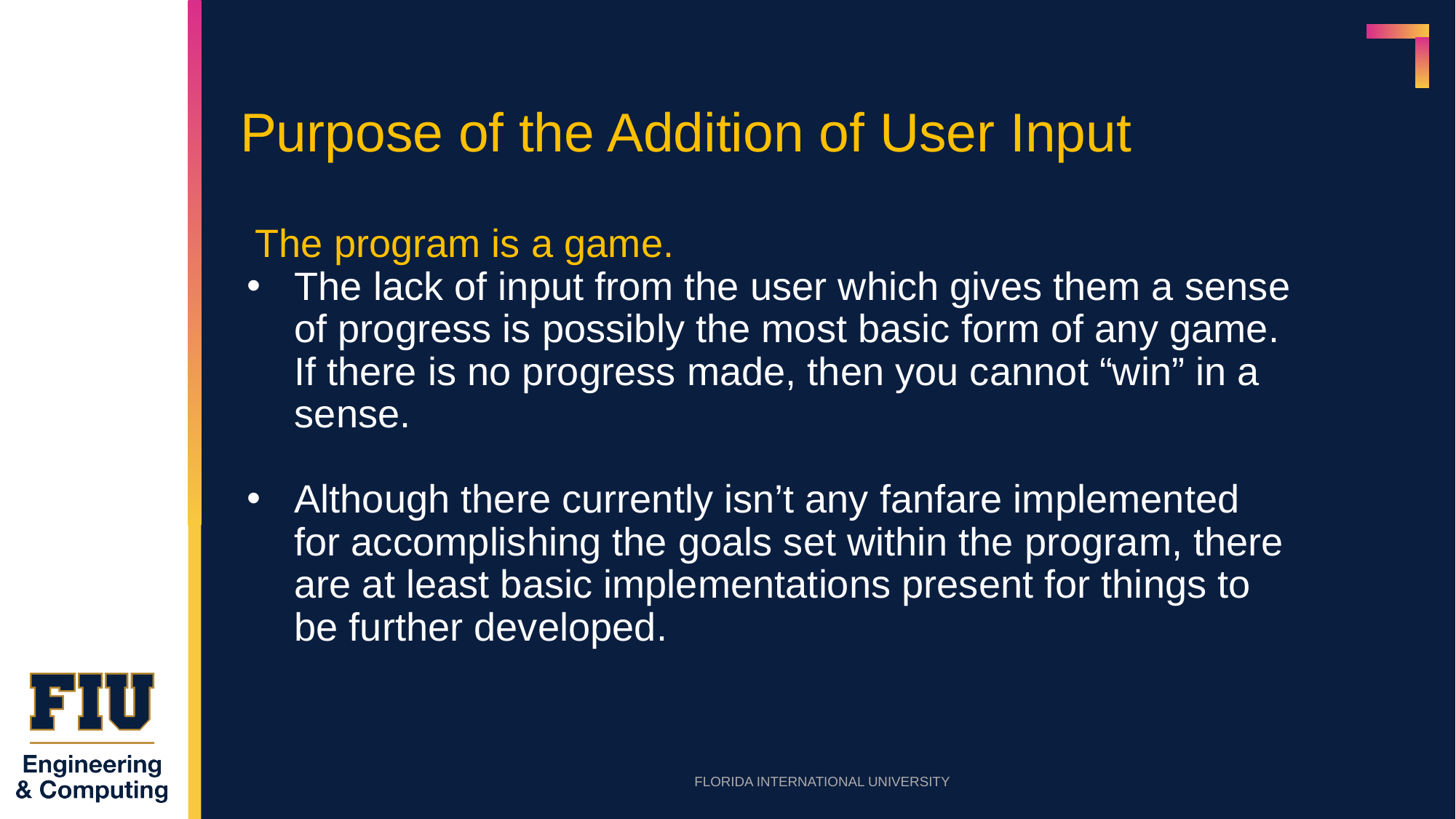

# Purpose of the Addition of User Input
The program is a game.
The lack of input from the user which gives them a sense of progress is possibly the most basic form of any game. If there is no progress made, then you cannot “win” in a sense.

Although there currently isn’t any fanfare implemented for accomplishing the goals set within the program, there are at least basic implementations present for things to be further developed.